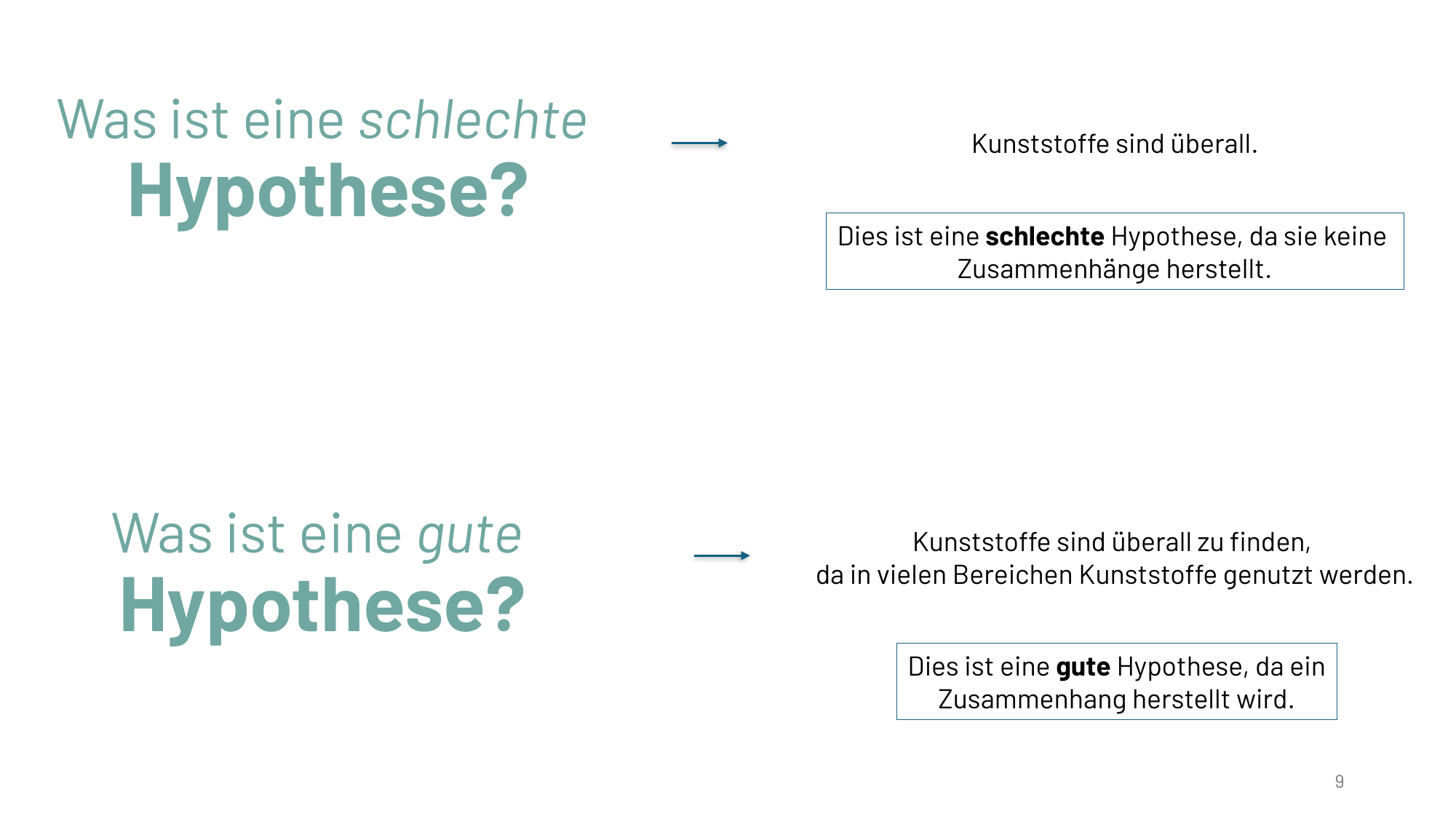

Was ist eine schlechte  Hypothese?
Kunststoffe sind überall.
Dies ist eine schlechte Hypothese, da sie keine
Zusammenhänge herstellt.

# Was ist eine gute  Hypothese?
Kunststoffe sind überall zu finden,
da in vielen Bereichen Kunststoffe genutzt werden.
Dies ist eine gute Hypothese, da ein
Zusammenhang herstellt wird.
9